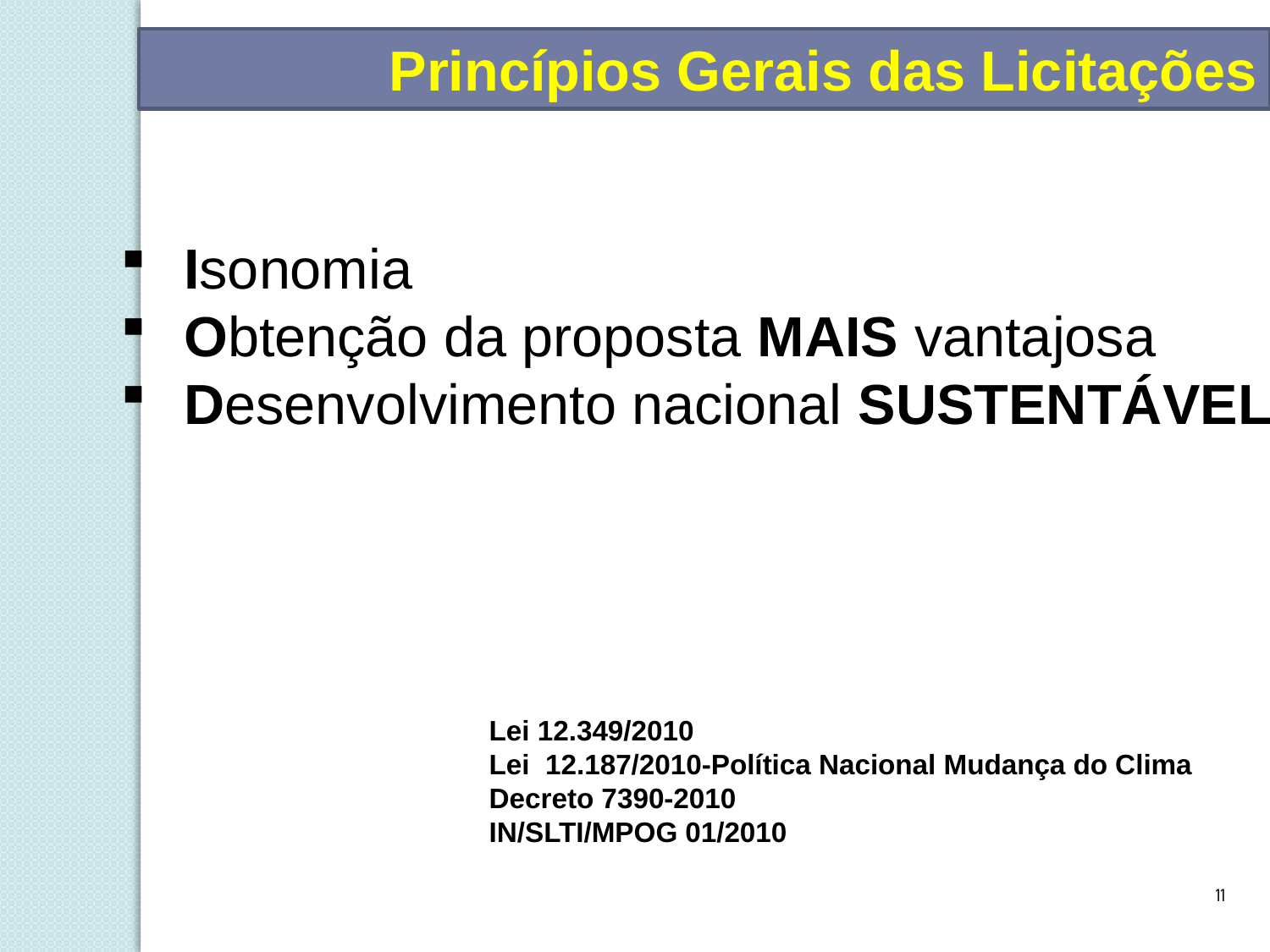

Princípios Gerais das Licitações
Isonomia
Obtenção da proposta MAIS vantajosa
Desenvolvimento nacional SUSTENTÁVEL
Lei 12.349/2010
Lei  12.187/2010-Política Nacional Mudança do Clima
Decreto 7390-2010
IN/SLTI/MPOG 01/2010
11